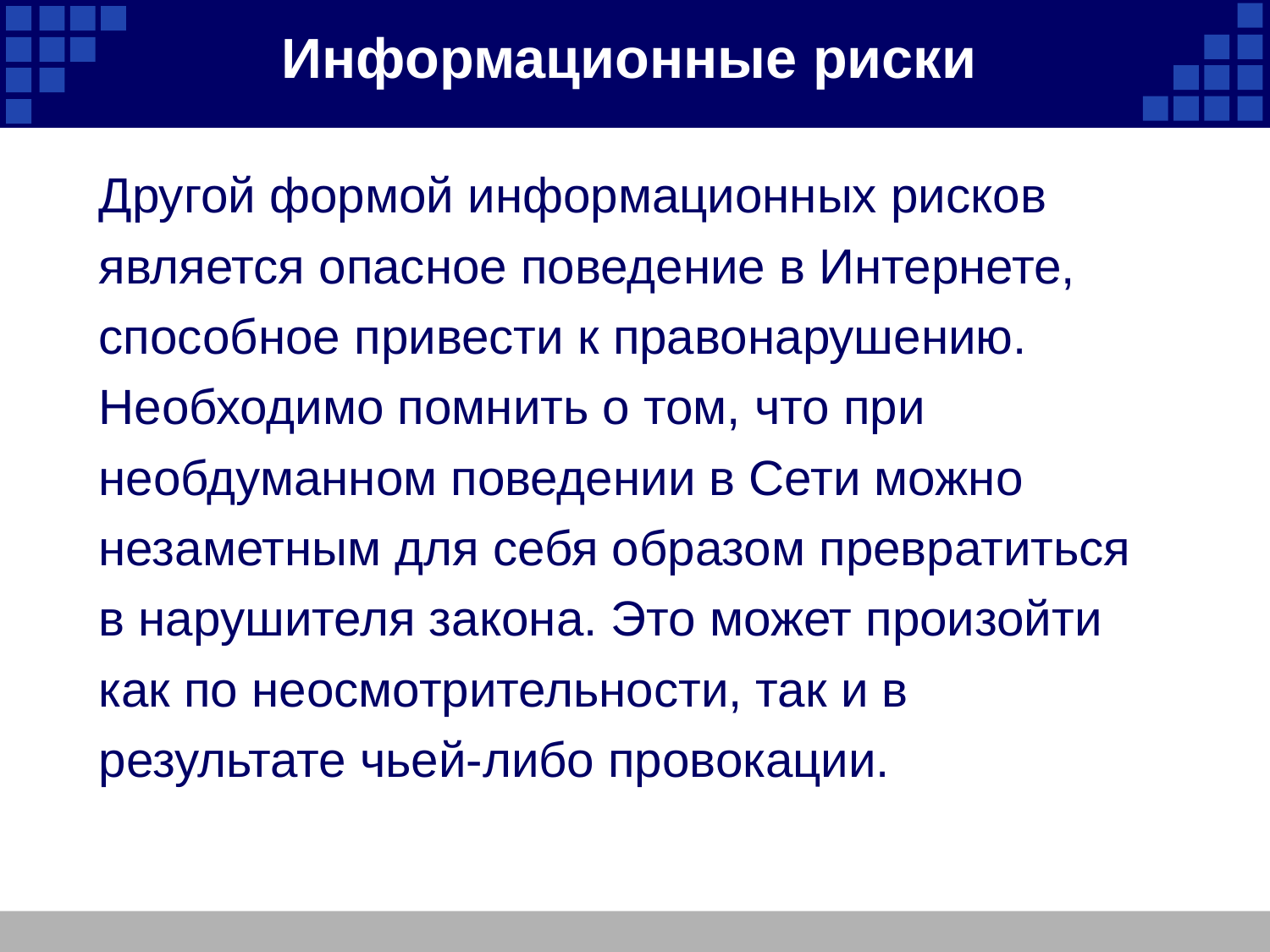

# Информационные риски
Другой формой информационных рисков является опасное поведение в Интернете, способное привести к правонарушению. Необходимо помнить о том, что при необдуманном поведении в Сети можно незаметным для себя образом превратиться в нарушителя закона. Это может произойти как по неосмотрительности, так и в результате чьей-либо провокации.